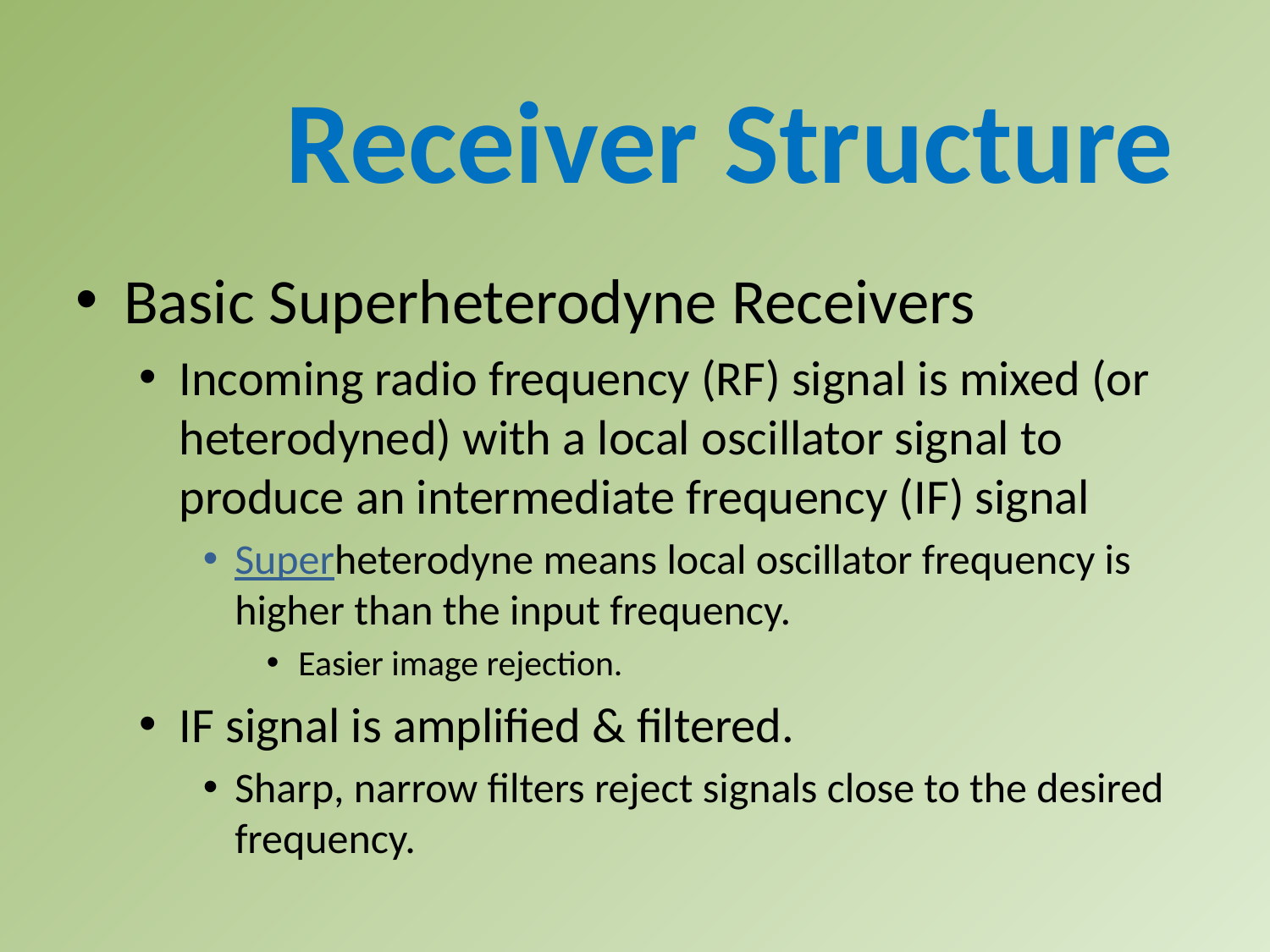

Receiver Structure
Basic Superheterodyne Receivers
Incoming radio frequency (RF) signal is mixed (or heterodyned) with a local oscillator signal to produce an intermediate frequency (IF) signal
Superheterodyne means local oscillator frequency is higher than the input frequency.
Easier image rejection.
IF signal is amplified & filtered.
Sharp, narrow filters reject signals close to the desired frequency.